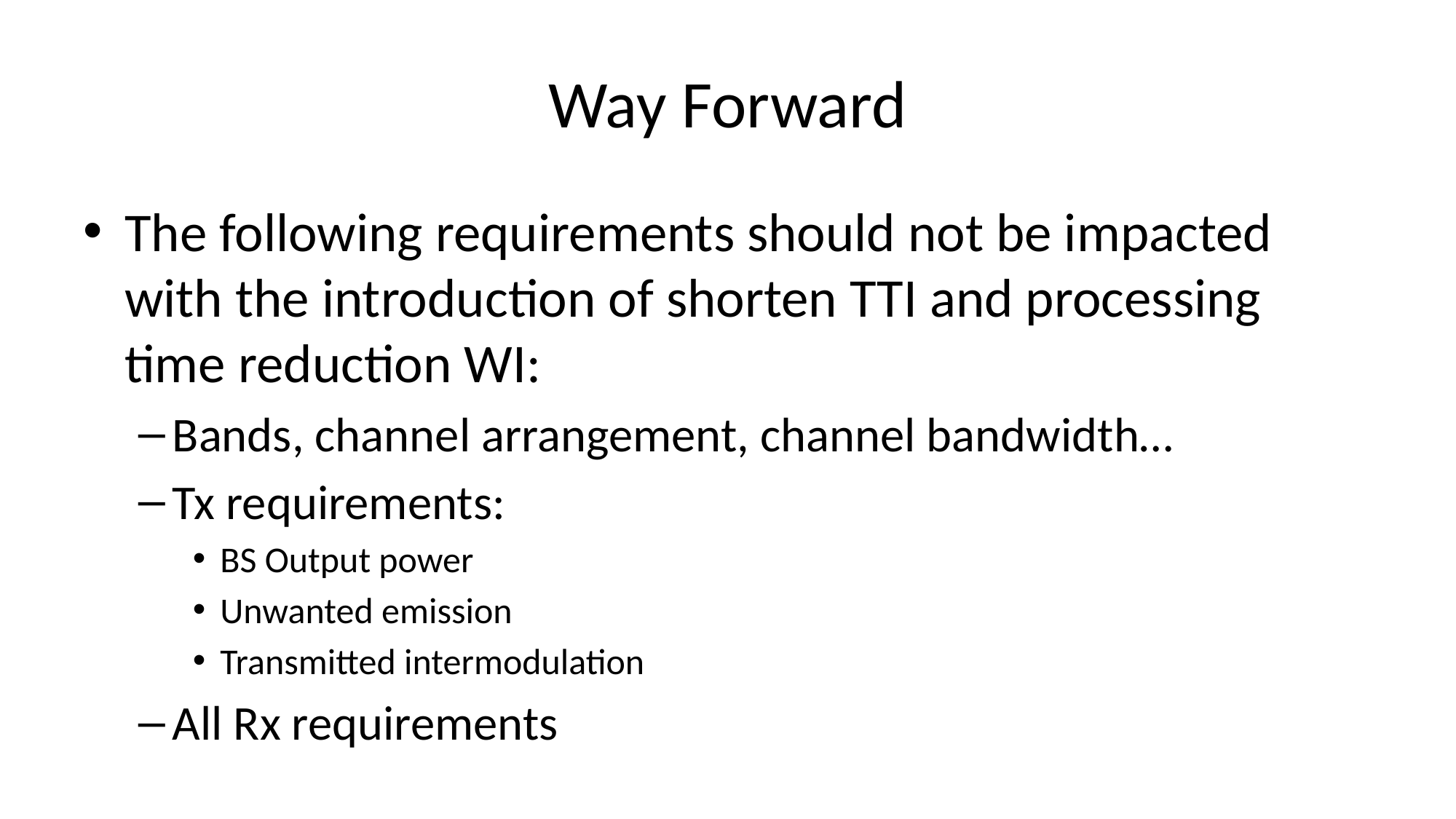

# Way Forward
The following requirements should not be impacted with the introduction of shorten TTI and processing time reduction WI:
Bands, channel arrangement, channel bandwidth…
Tx requirements:
BS Output power
Unwanted emission
Transmitted intermodulation
All Rx requirements